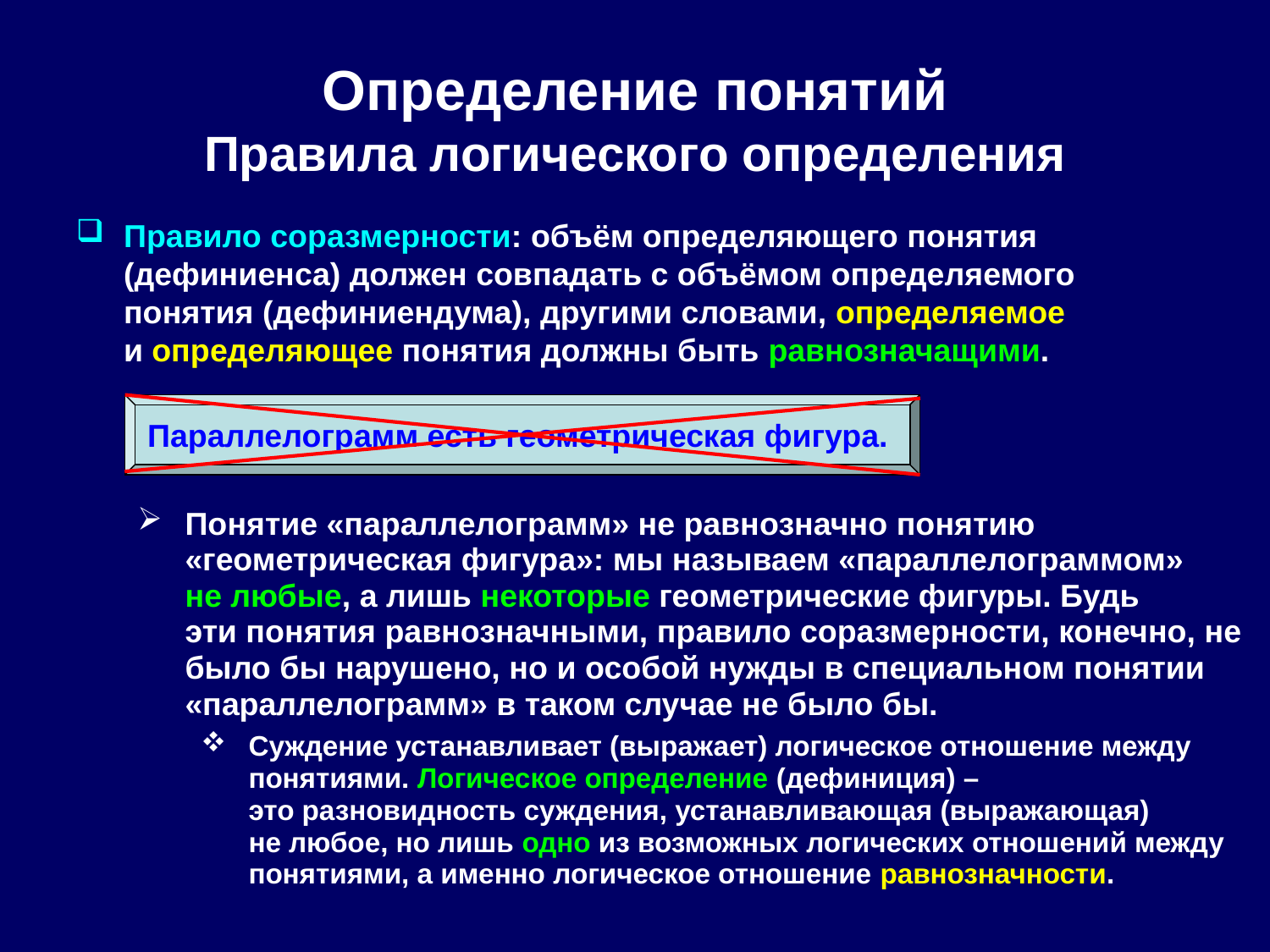

Определение понятий
Правила логического определения
Правило соразмерности: объём определяющего понятия (дефиниенса) должен совпадать с объёмом определяемого понятия (дефиниендума), другими словами, определяемое
и определяющее понятия должны быть равнозначащими.
Параллелограмм есть геометрическая фигура.
Понятие «параллелограмм» не равнозначно понятию «геометрическая фигура»: мы называем «параллелограммом»
не любые, а лишь некоторые геометрические фигуры. Будь
эти понятия равнозначными, правило соразмерности, конечно, не было бы нарушено, но и особой нужды в специальном понятии «параллелограмм» в таком случае не было бы.
Суждение устанавливает (выражает) логическое отношение между понятиями. Логическое определение (дефиниция) –
это разновидность суждения, устанавливающая (выражающая)
не любое, но лишь одно из возможных логических отношений между понятиями, а именно логическое отношение равнозначности.